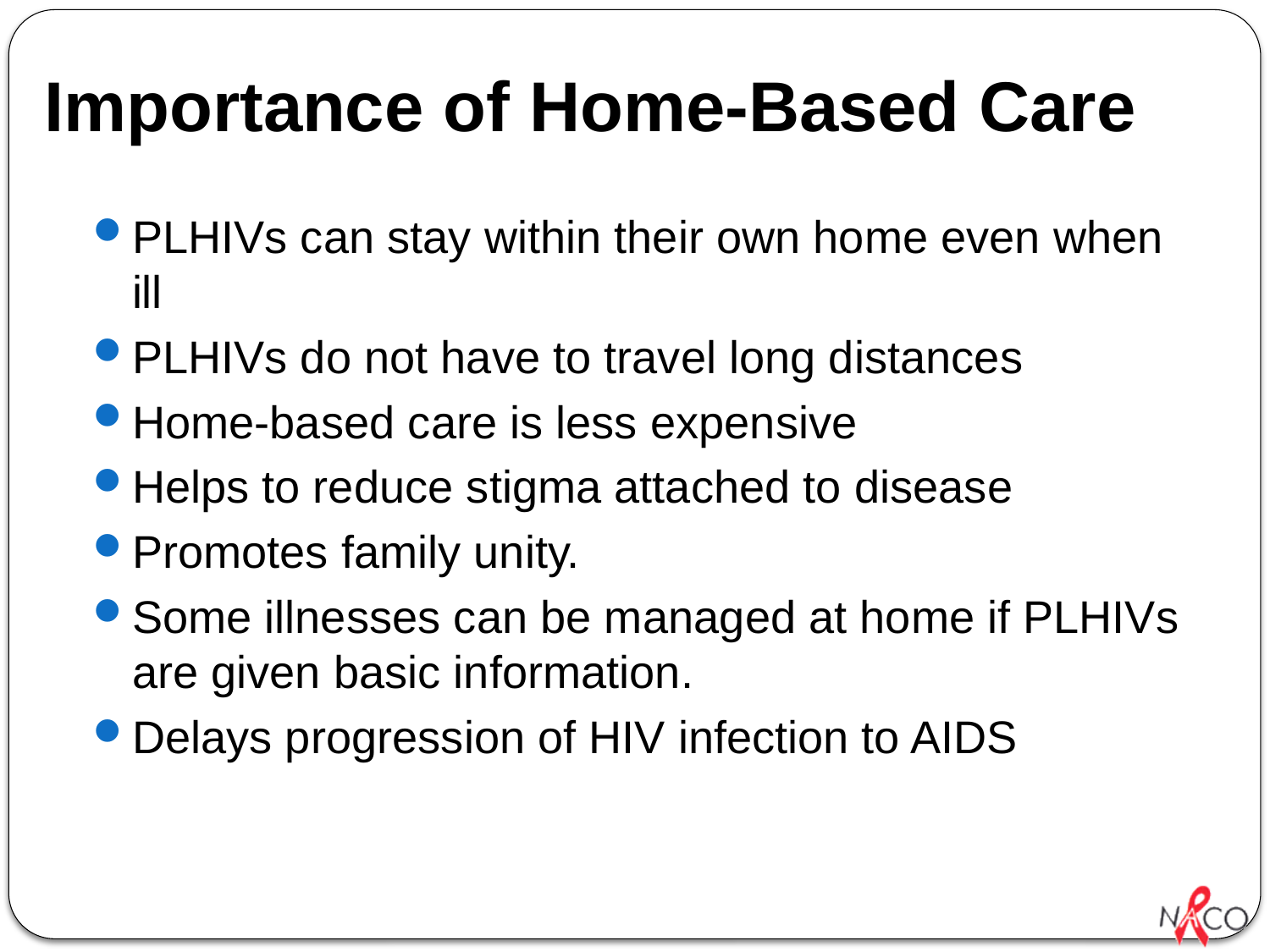

# Importance of Home-Based Care
PLHIVs can stay within their own home even when ill
PLHIVs do not have to travel long distances
Home-based care is less expensive
Helps to reduce stigma attached to disease
Promotes family unity.
Some illnesses can be managed at home if PLHIVs are given basic information.
Delays progression of HIV infection to AIDS